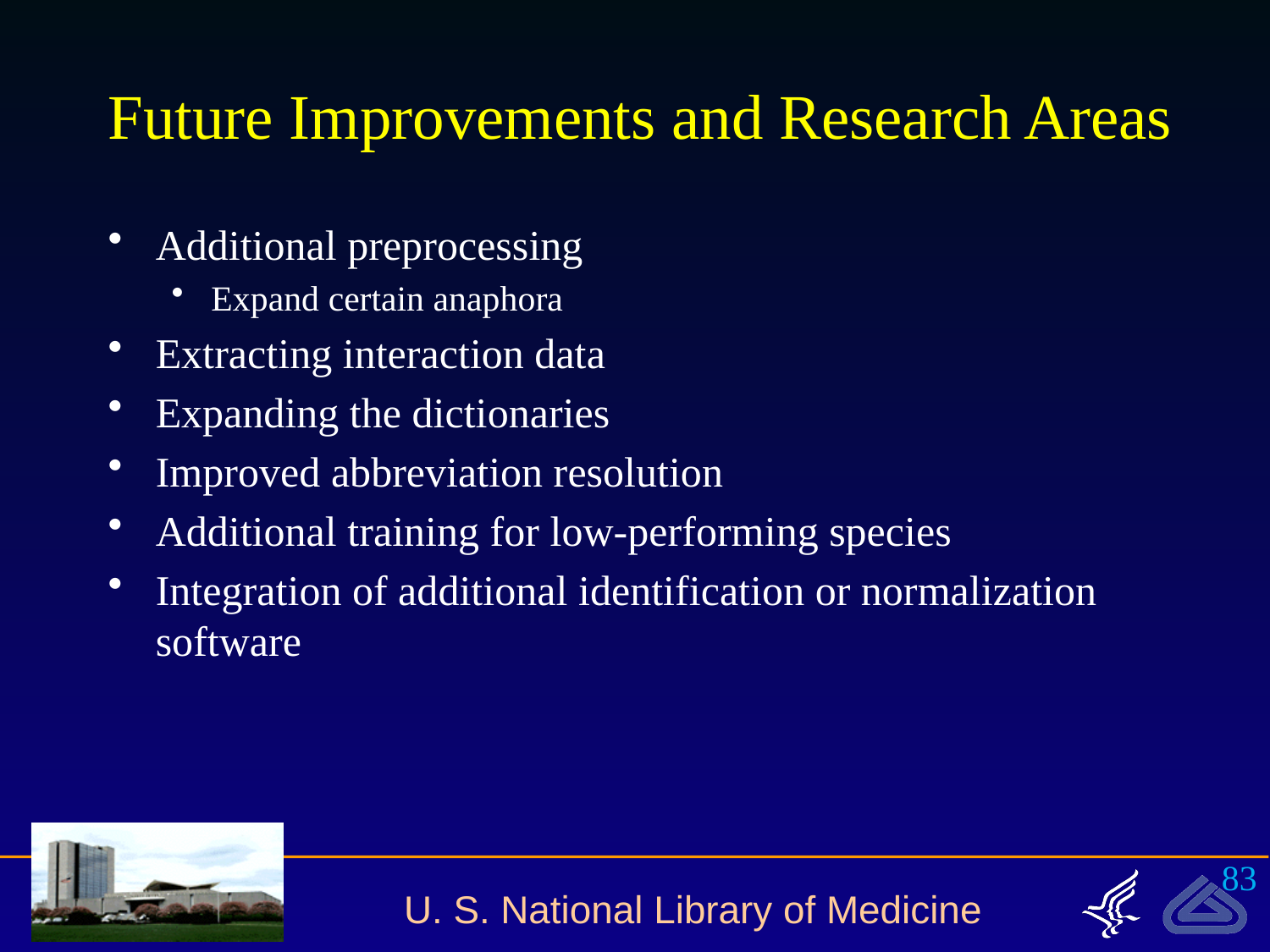

# Future Improvements and Research Areas
Additional preprocessing
Expand certain anaphora
Extracting interaction data
Expanding the dictionaries
Improved abbreviation resolution
Additional training for low-performing species
Integration of additional identification or normalization software

83